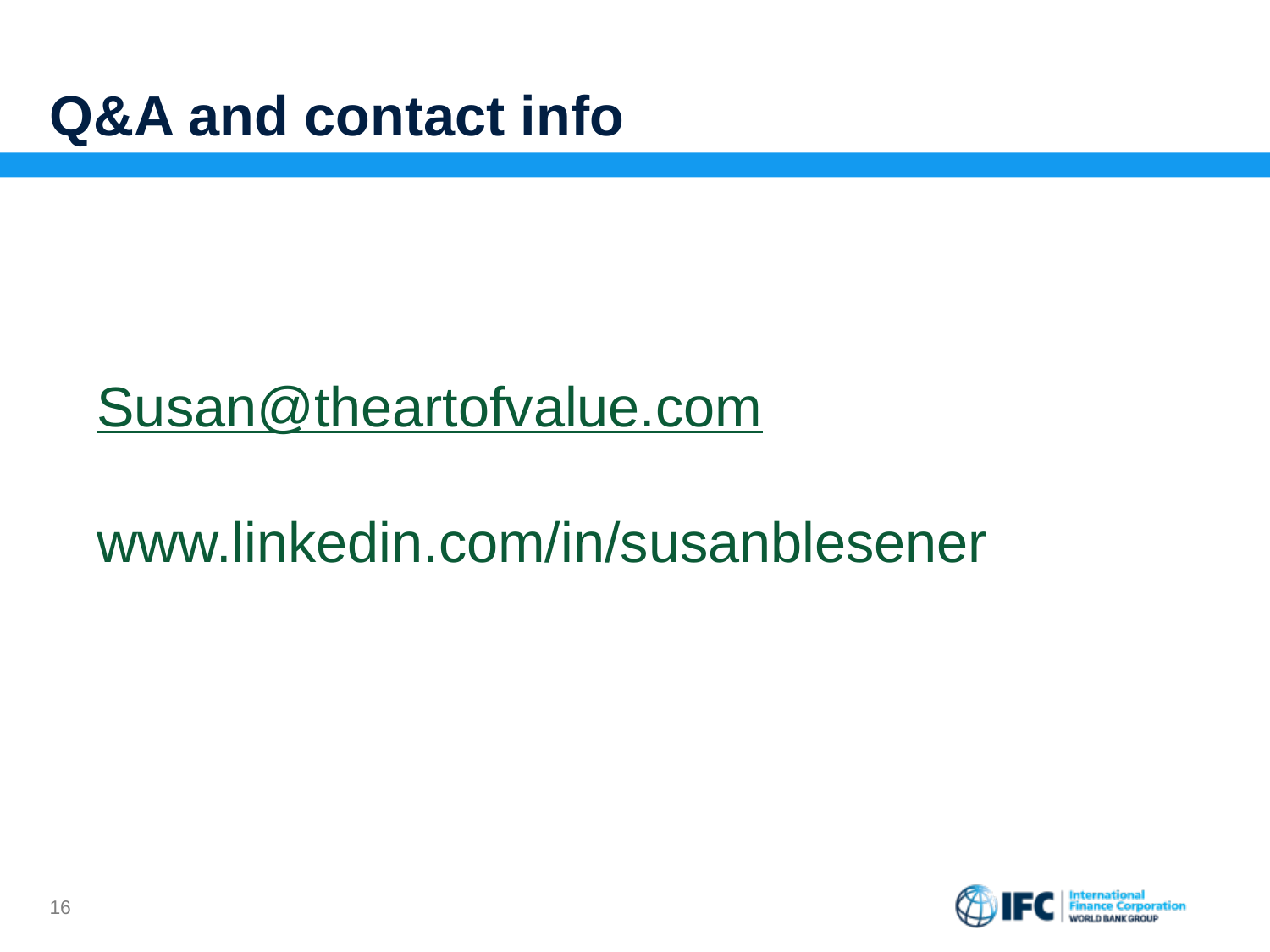

# Q&A and contact info

Susan@theartofvalue.com

www.linkedin.com/in/susanblesener

16